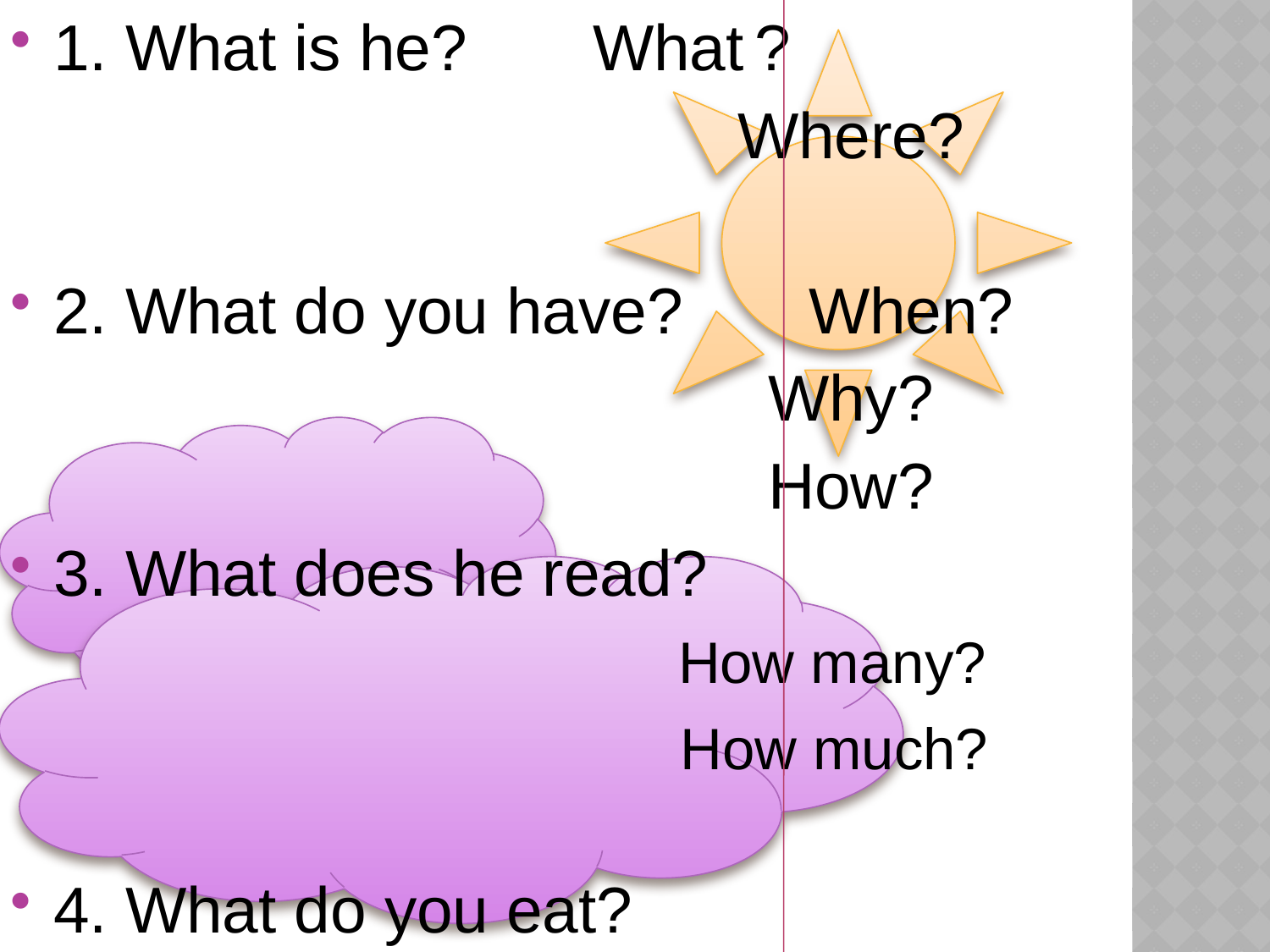

1. What is he?			    What	?
	                                      Where?

2. What do you have?       When?
                                          Why?
                                          How?
3. What does he read?
                                     How many?
                                      How much?
4. What do you eat?